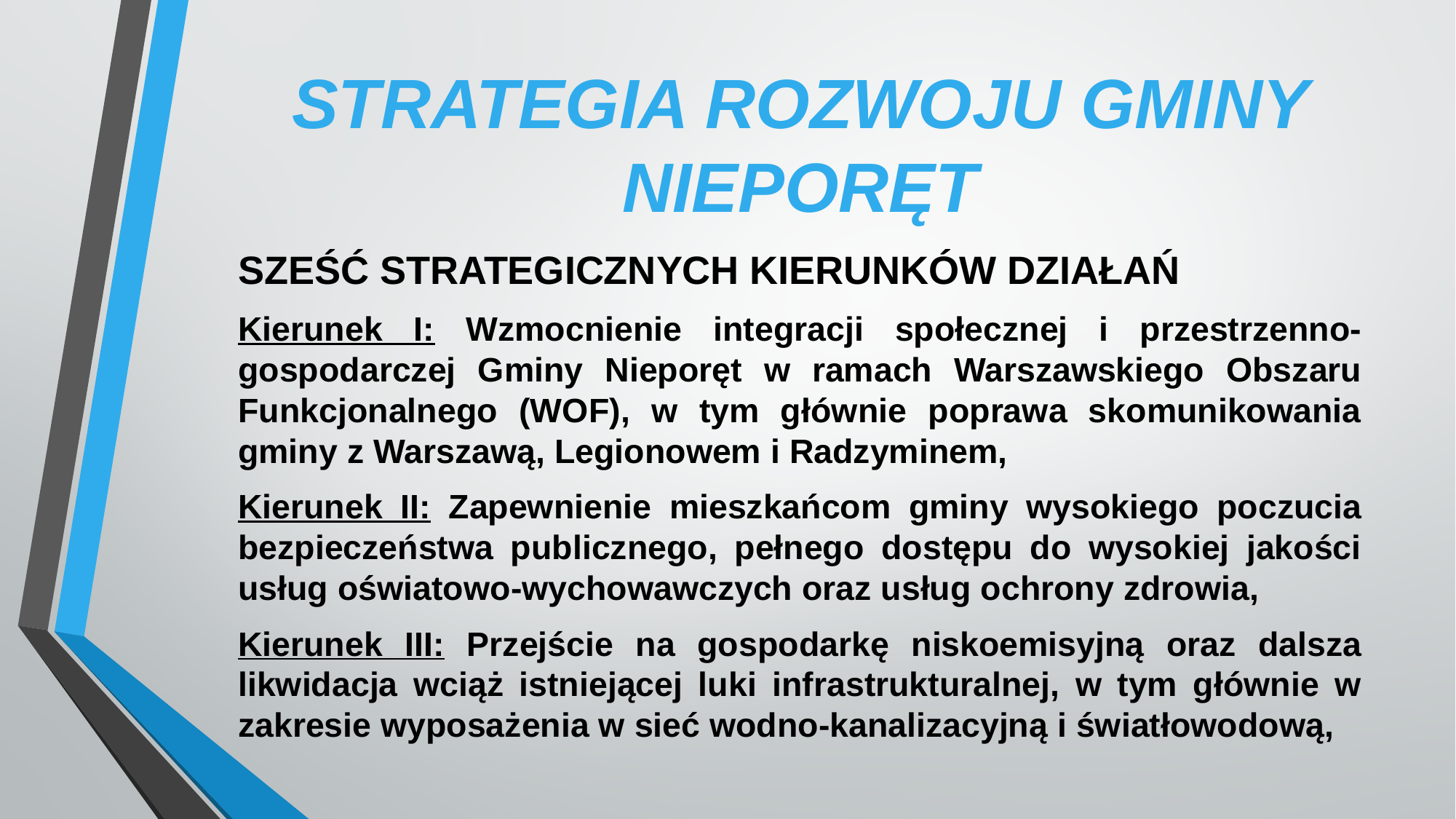

# Strategia rozwoju gminy Nieporęt
sześć strategicznych kierunków działań
Kierunek I: Wzmocnienie integracji społecznej i przestrzenno-gospodarczej Gminy Nieporęt w ramach Warszawskiego Obszaru Funkcjonalnego (WOF), w tym głównie poprawa skomunikowania gminy z Warszawą, Legionowem i Radzyminem,
Kierunek II: Zapewnienie mieszkańcom gminy wysokiego poczucia bezpieczeństwa publicznego, pełnego dostępu do wysokiej jakości usług oświatowo-wychowawczych oraz usług ochrony zdrowia,
Kierunek III: Przejście na gospodarkę niskoemisyjną oraz dalsza likwidacja wciąż istniejącej luki infrastrukturalnej, w tym głównie w zakresie wyposażenia w sieć wodno-kanalizacyjną i światłowodową,